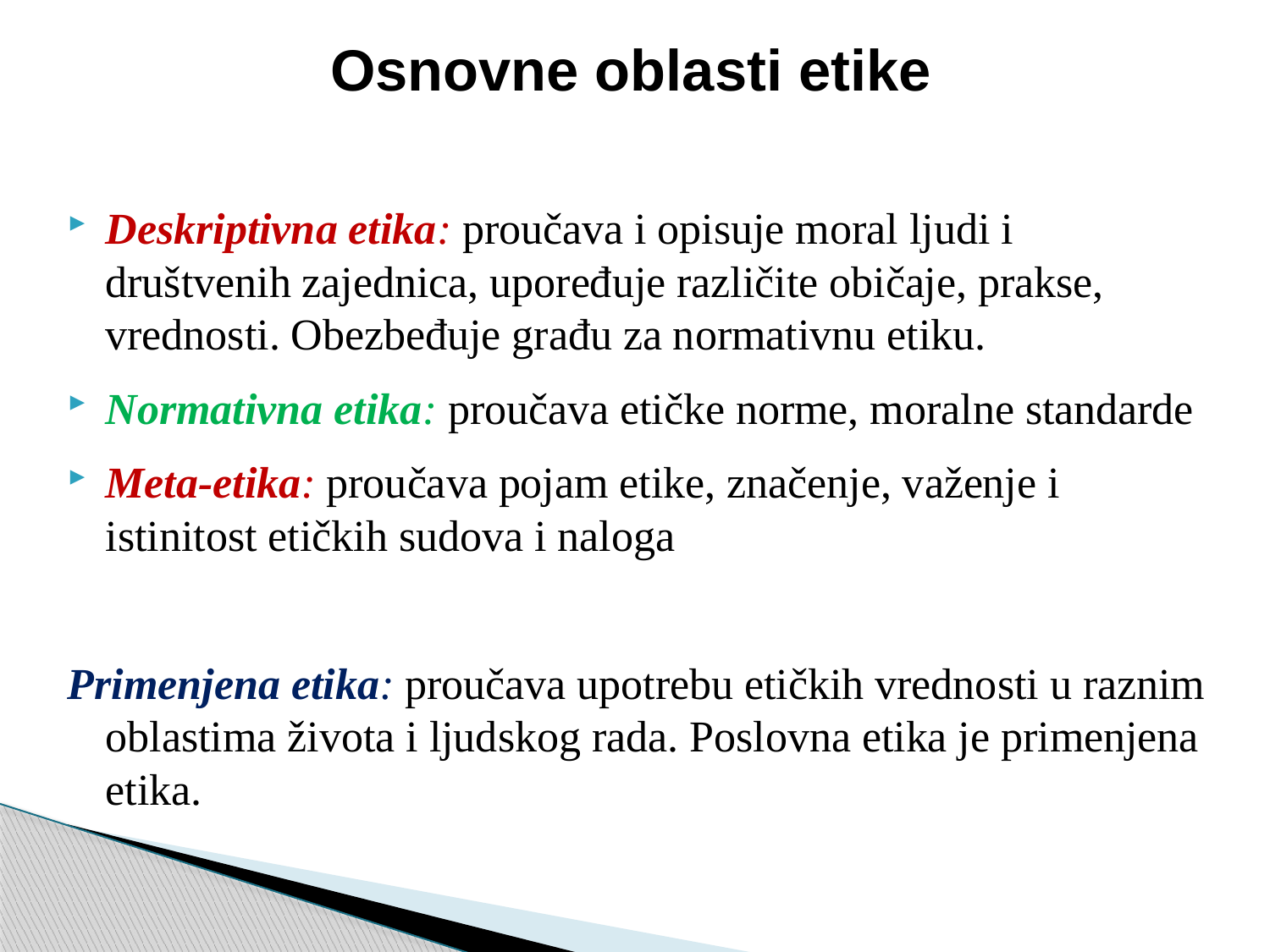

Osnovne oblasti etike

Deskriptivna etika: proučava i opisuje moral ljudi i društvenih zajednica, upoređuje različite običaje, prakse, vrednosti. Obezbeđuje građu za normativnu etiku.
Normativna etika: proučava etičke norme, moralne standarde
Meta-etika: proučava pojam etike, značenje, važenje i istinitost etičkih sudova i naloga

Primenjena etika: proučava upotrebu etičkih vrednosti u raznim oblastima života i ljudskog rada. Poslovna etika je primenjena etika.